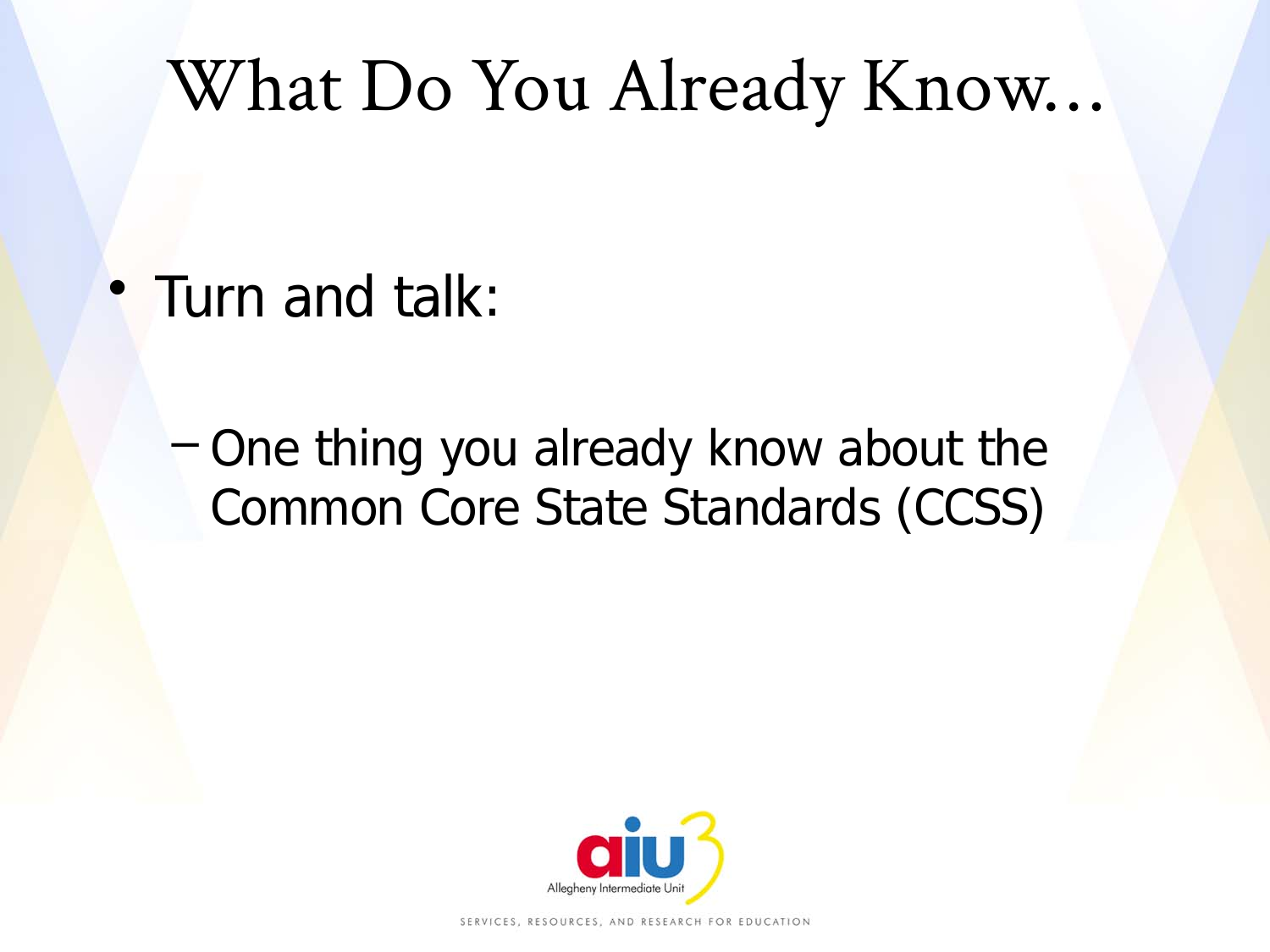

# What Do You Already Know…
Turn and talk:

One thing you already know about the Common Core State Standards (CCSS)